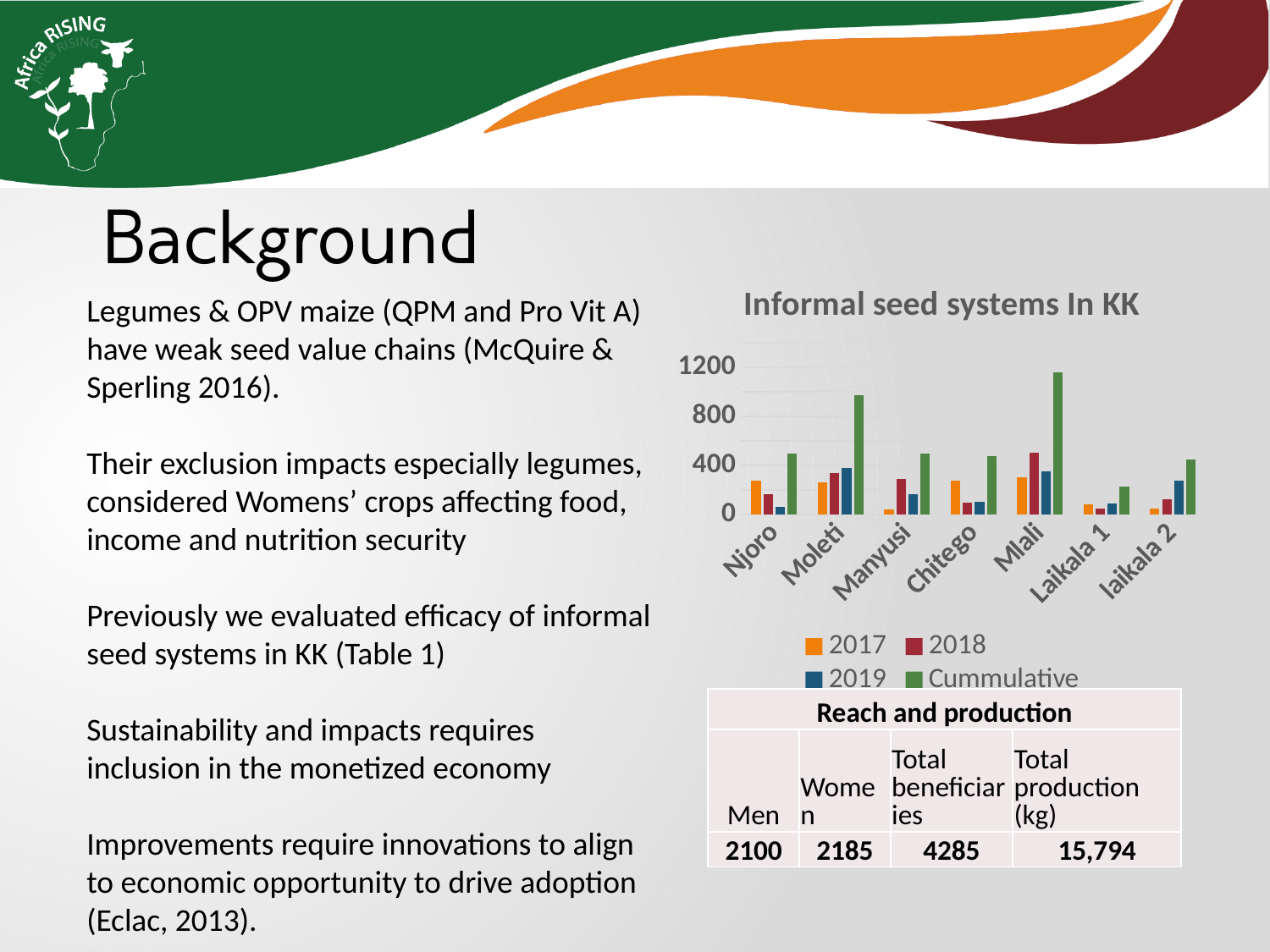

Background

### Chart: Informal seed systems In KK

| Category | 2017 | 2018 | 2019 | Cummulative |
|---|---|---|---|---|
| Njoro | 273.0 | 165.0 | 60.0 | 498.0 |
| Moleti | 262.0 | 337.0 | 378.0 | 977.0 |
| Manyusi | 43.0 | 287.0 | 168.0 | 498.0 |
| Chitego | 279.0 | 95.0 | 105.0 | 479.0 |
| Mlali | 302.0 | 504.0 | 354.0 | 1160.0 |
| Laikala 1 | 84.0 | 51.0 | 90.0 | 225.0 |
| laikala 2 | 50.0 | 120.0 | 278.0 | 448.0 |
Legumes & OPV maize (QPM and Pro Vit A) have weak seed value chains (McQuire & Sperling 2016).

Their exclusion impacts especially legumes, considered Womens’ crops affecting food, income and nutrition security

Previously we evaluated efficacy of informal seed systems in KK (Table 1)

Sustainability and impacts requires inclusion in the monetized economy

Improvements require innovations to align to economic opportunity to drive adoption (Eclac, 2013).
| Reach and production |  |  |  |
| --- | --- | --- | --- |
| Men | Women | Total beneficiaries | Total production (kg) |
| 2100 | 2185 | 4285 | 15,794 |